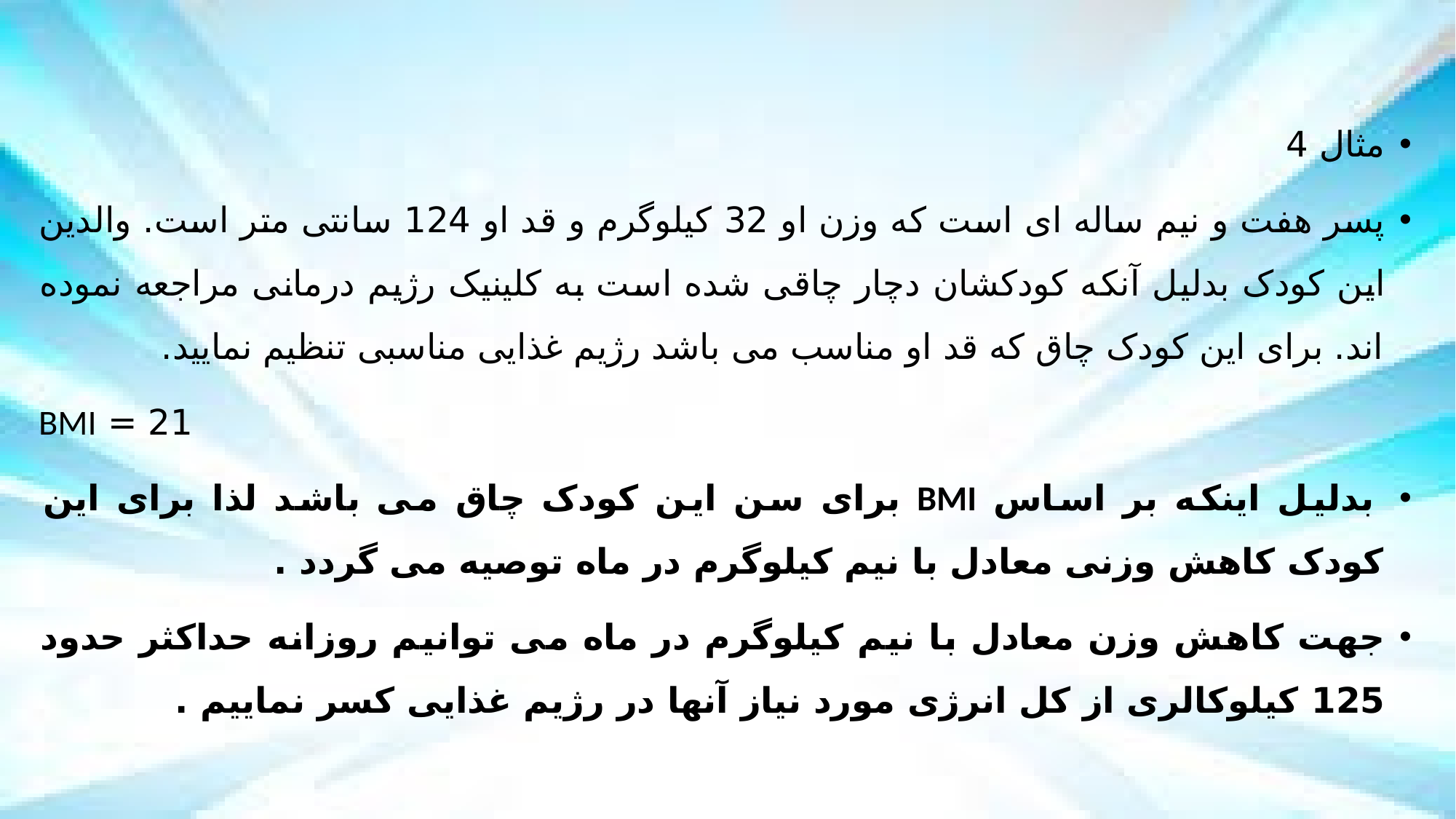

مثال 4
پسر هفت و نیم ساله ای است که وزن او 32 کیلوگرم و قد او 124 سانتی متر است. والدین این کودک بدلیل آنکه کودکشان دچار چاقی شده است به کلینیک رژیم درمانی مراجعه نموده اند. برای این کودک چاق که قد او مناسب می باشد رژیم غذایی مناسبی تنظیم نمایید.
 21 = BMI
 بدلیل اینکه بر اساس BMI برای سن این کودک چاق می باشد لذا برای این کودک کاهش وزنی معادل با نیم کیلوگرم در ماه توصیه می گردد .
جهت کاهش وزن معادل با نیم کیلوگرم در ماه می توانیم روزانه حداکثر حدود 125 کیلوکالری از کل انرژی مورد نیاز آنها در رژیم غذایی کسر نماییم .